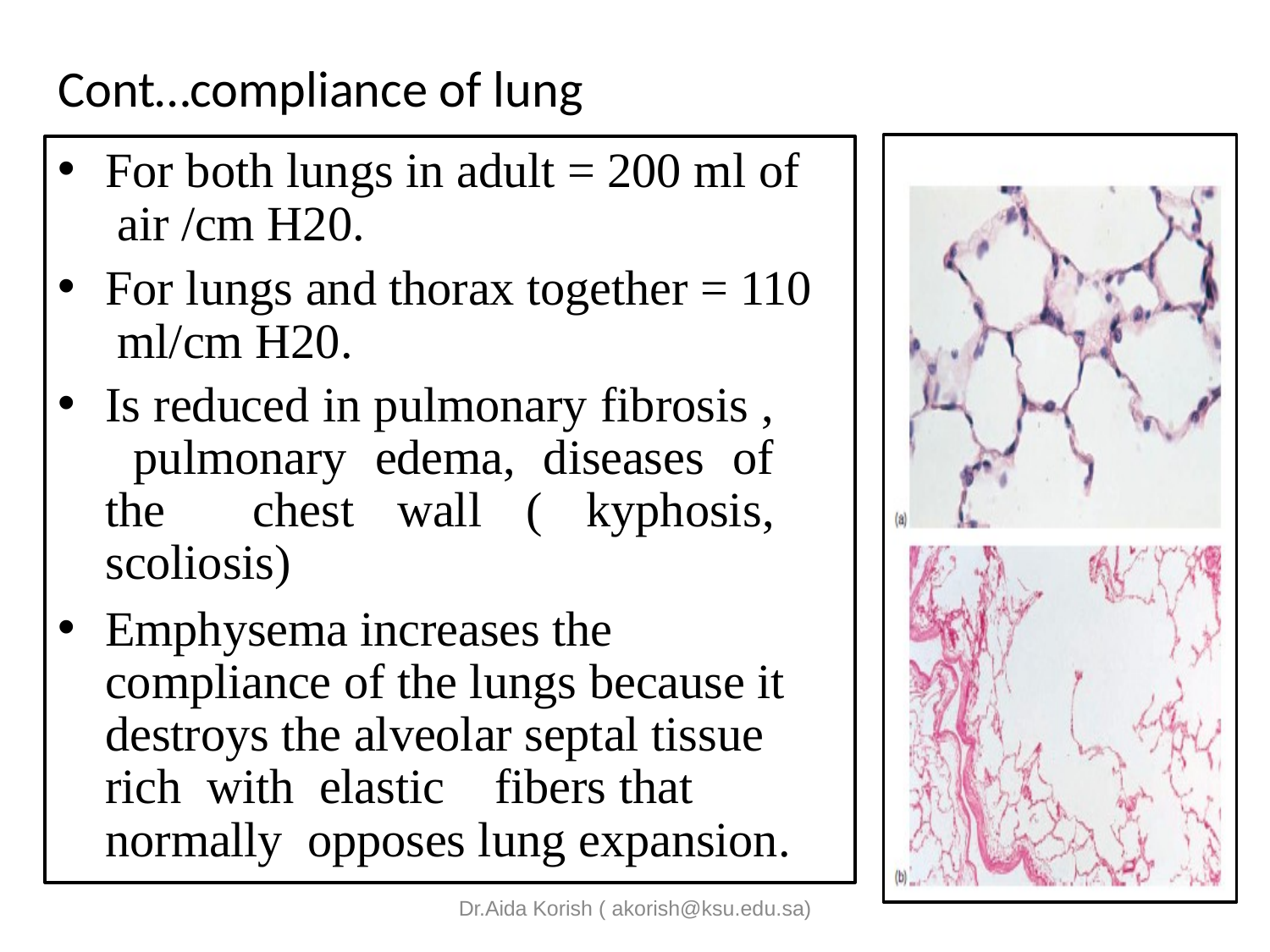

# Cont…compliance of lung

For both lungs in adult = 200 ml of  air /cm H20.
For lungs and thorax together = 110  ml/cm H20.
Is reduced in pulmonary fibrosis ,  pulmonary edema, diseases of the  chest wall ( kyphosis, scoliosis)
Emphysema increases the  compliance of the lungs because it  destroys the alveolar septal tissue  rich  with  elastic	fibers that normally  opposes lung expansion.
Dr.Aida Korish ( akorish@ksu.edu.sa)